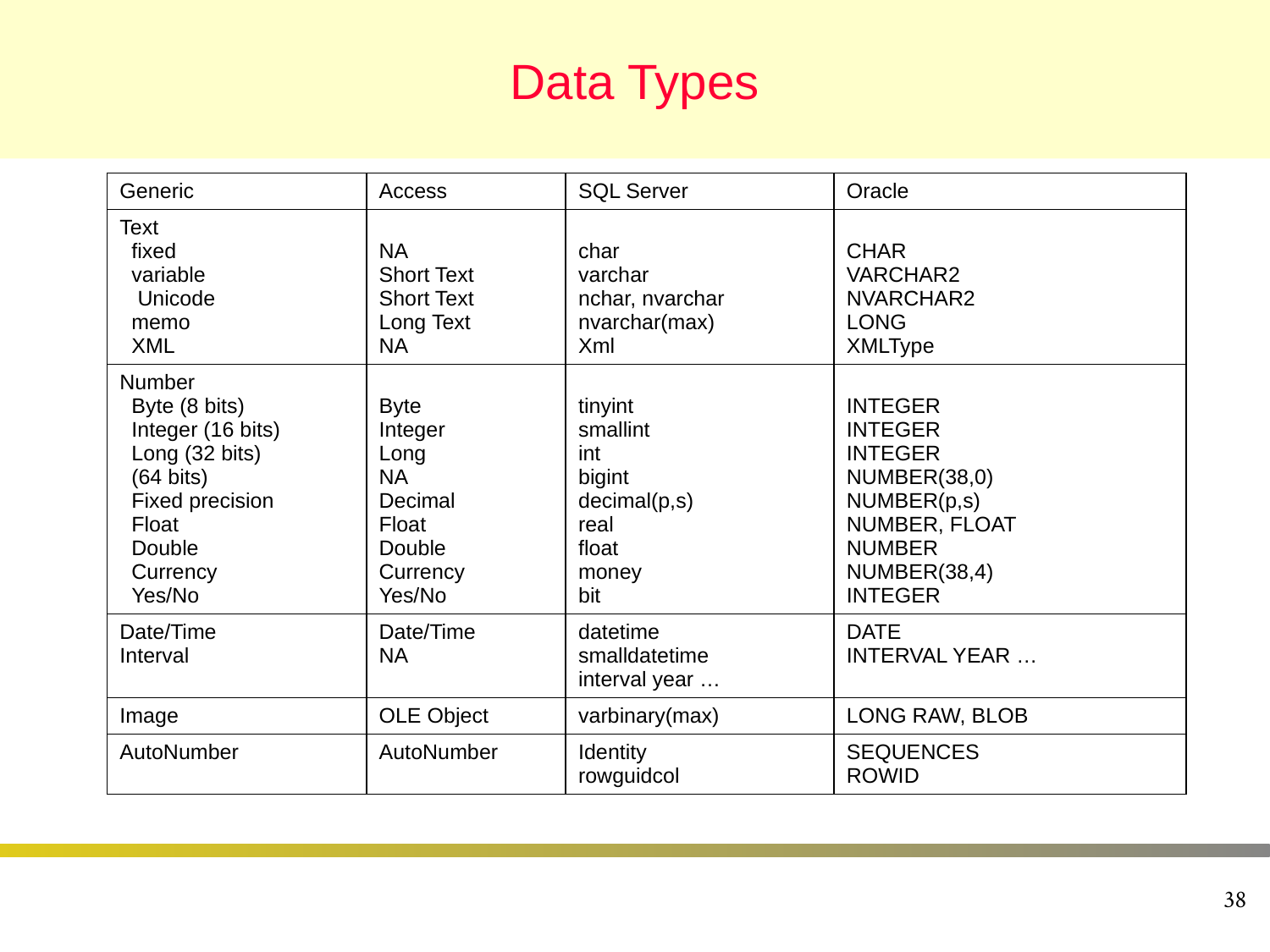

# Data Types
| Generic | Access | SQL Server | Oracle |
| --- | --- | --- | --- |
| Text fixed variable Unicode memo XML | NA Short Text Short Text Long Text NA | char varchar nchar, nvarchar nvarchar(max) Xml | CHAR VARCHAR2 NVARCHAR2 LONG XMLType |
| Number Byte (8 bits) Integer (16 bits) Long (32 bits) (64 bits) Fixed precision Float Double Currency Yes/No | Byte Integer Long NA Decimal Float Double Currency Yes/No | tinyint smallint int bigint decimal(p,s) real float money bit | INTEGER INTEGER INTEGER NUMBER(38,0) NUMBER(p,s) NUMBER, FLOAT NUMBER NUMBER(38,4) INTEGER |
| Date/Time Interval | Date/Time NA | datetime smalldatetime interval year … | DATE INTERVAL YEAR … |
| Image | OLE Object | varbinary(max) | LONG RAW, BLOB |
| AutoNumber | AutoNumber | Identity rowguidcol | SEQUENCES ROWID |
38